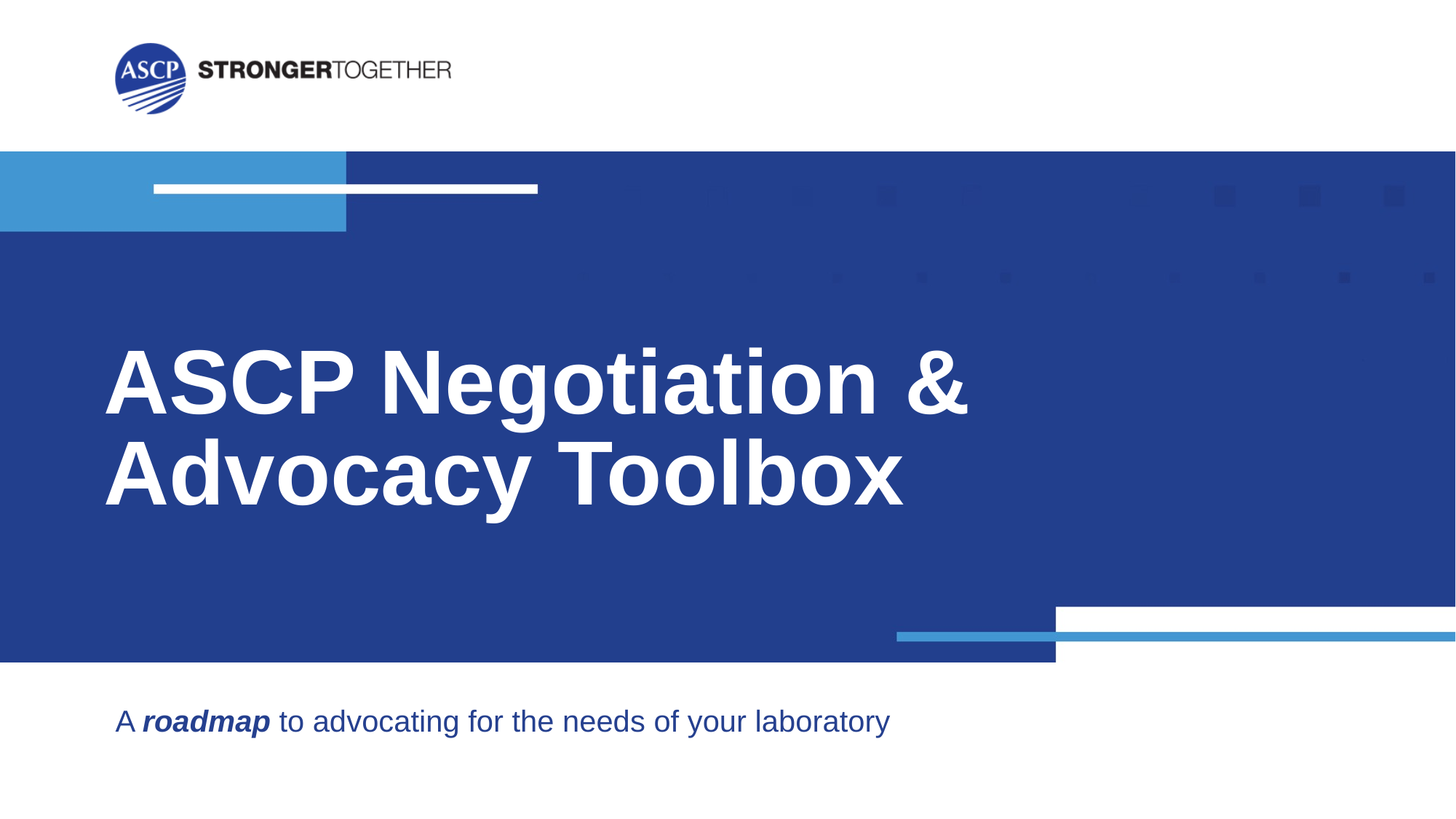

# ASCP Negotiation & Advocacy Toolbox
A roadmap to advocating for the needs of your laboratory